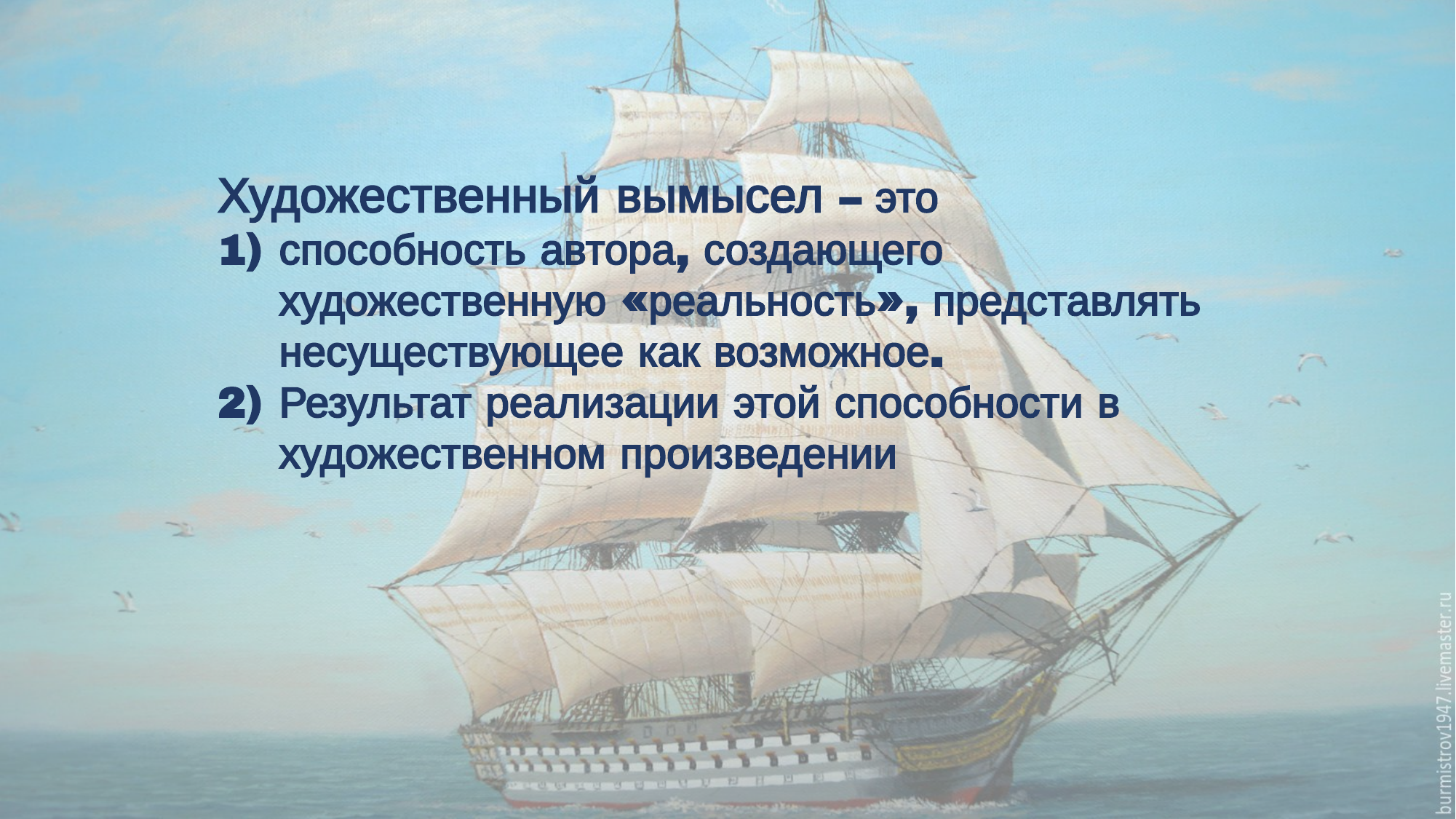

Художественный вымысел – это
способность автора, создающего художественную «реальность», представлять несуществующее как возможное.
Результат реализации этой способности в художественном произведении